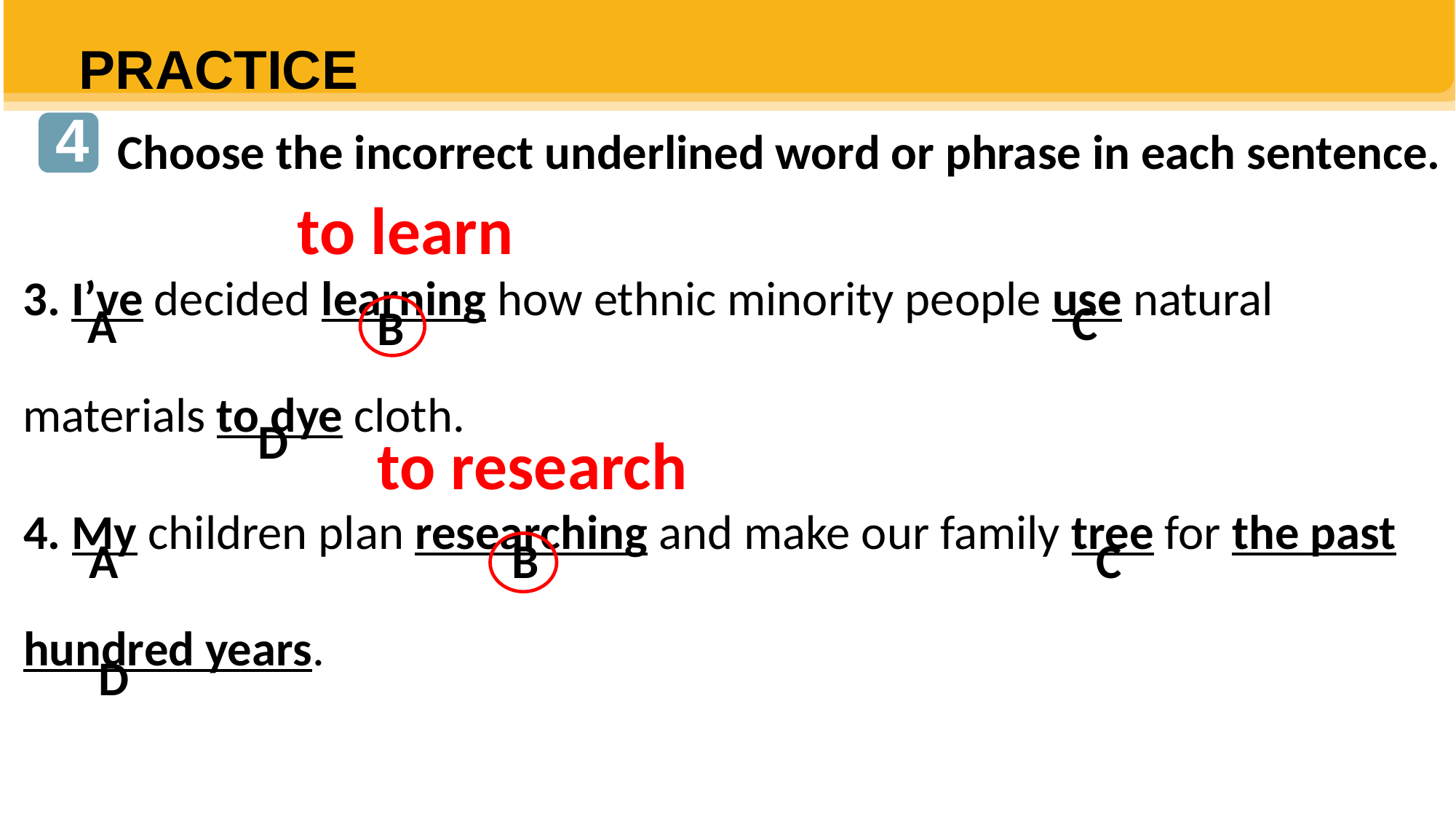

PRACTICE
4

Choose the incorrect underlined word or phrase in each sentence.
to learn
3. I’ve decided learning how ethnic minority people use natural materials to dye cloth.
C
A
B

D
to research
4. My children plan researching and make our family tree for the past hundred years.
C
A
B

D